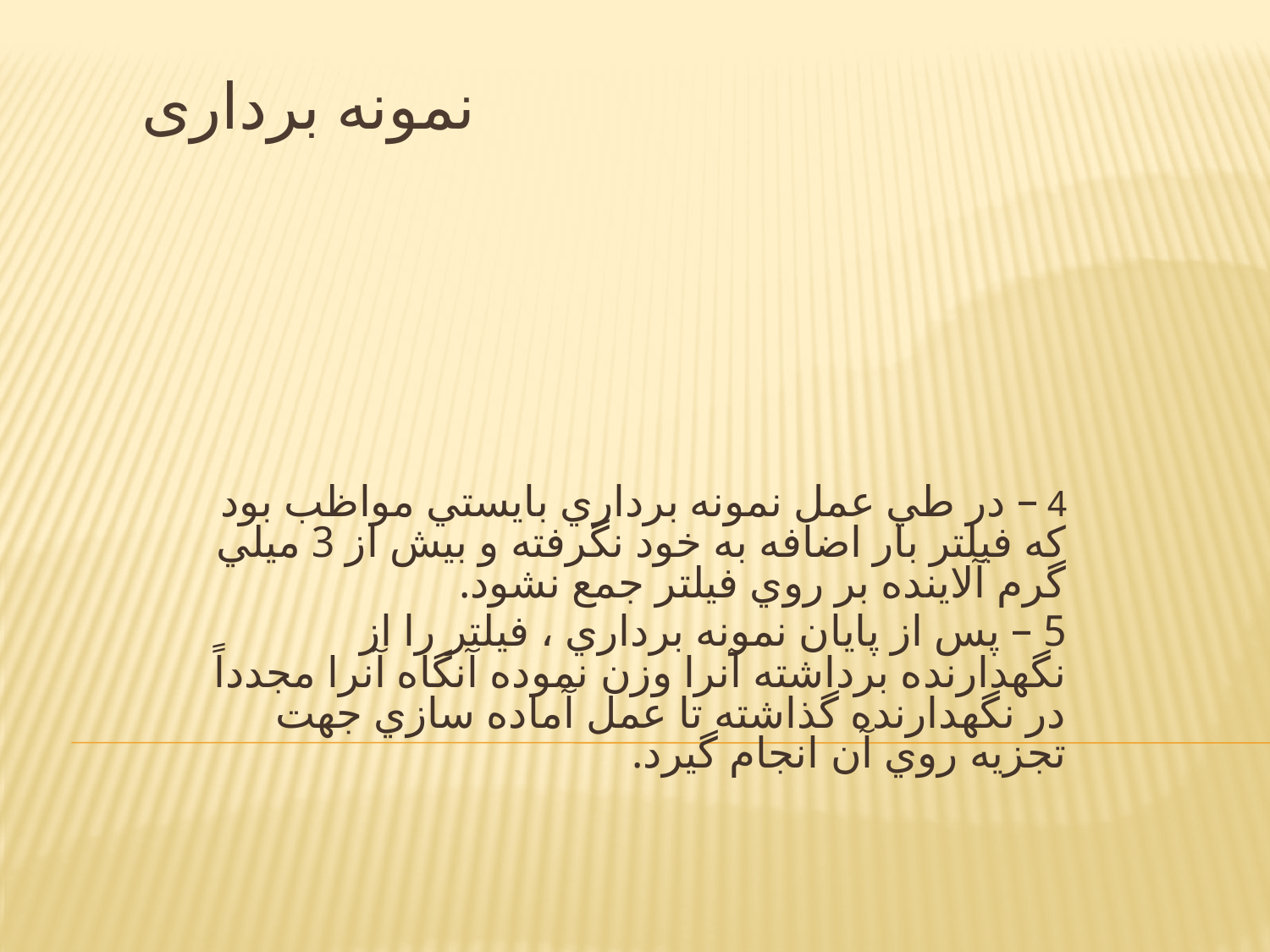

# نمونه برداری
4 – در طي عمل نمونه برداري بايستي مواظب بود كه فيلتر بار اضافه به خود نگرفته و بيش از 3 ميلي گرم آلاينده بر روي فيلتر جمع نشود.
5 – پس از پايان نمونه برداري ، فيلتر را از نگهدارنده برداشته آنرا وزن نموده آنگاه آنرا مجدداً در نگهدارنده گذاشته تا عمل آماده سازي جهت تجزيه روي آن انجام گيرد.